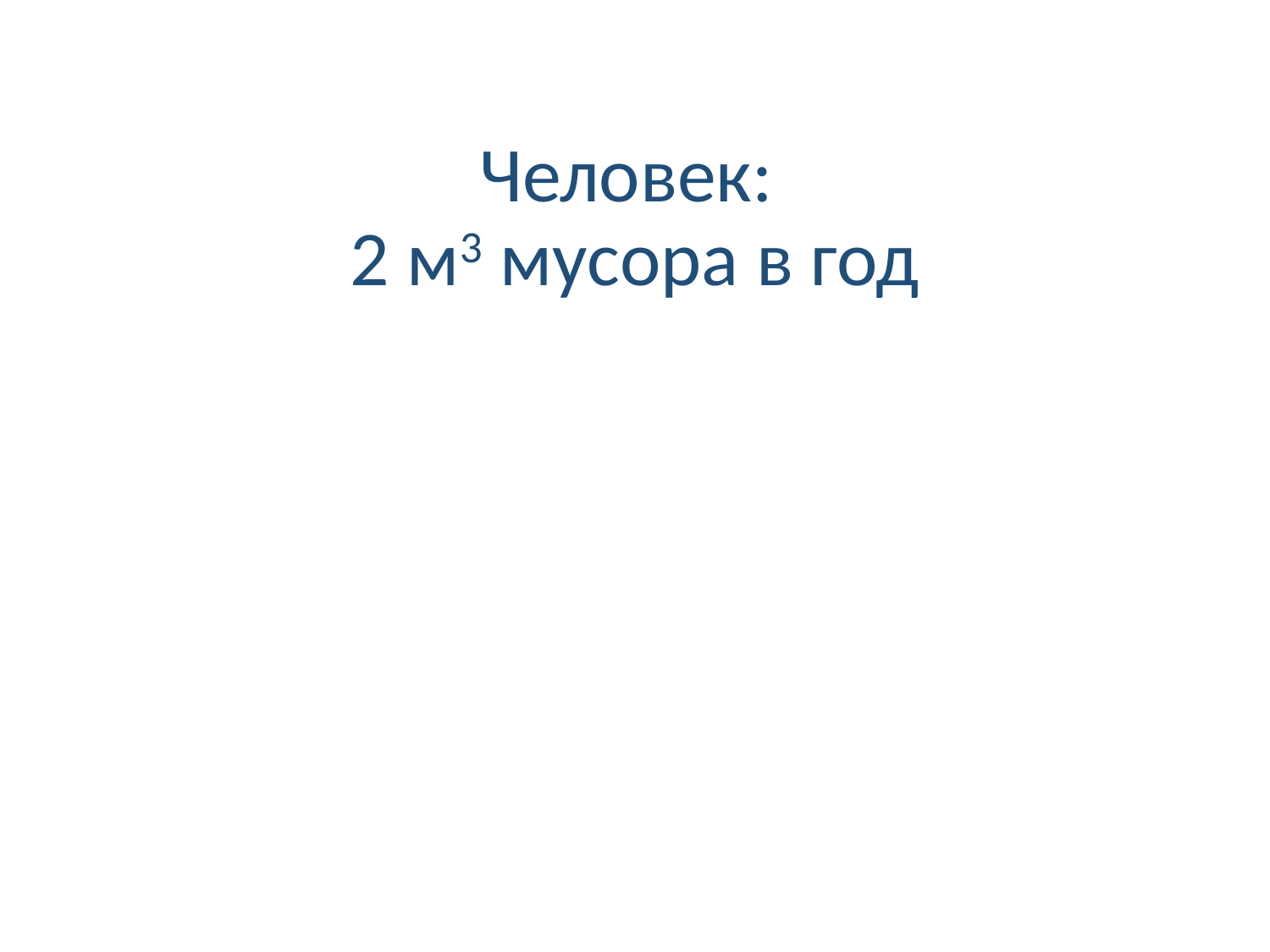

# Человек: 2 м3 мусора в год